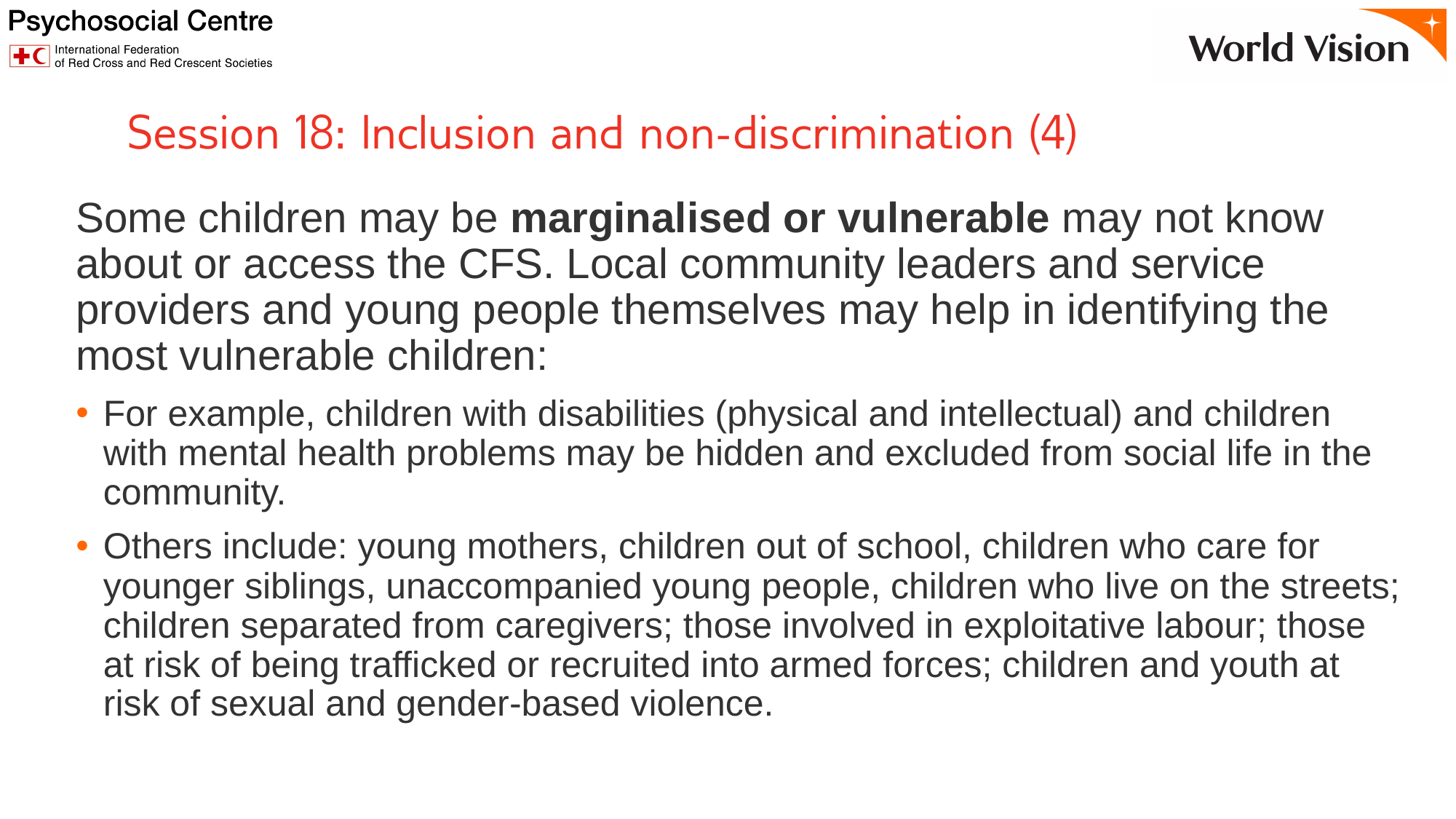

# Session 18: Inclusion and non-discrimination (4)
Some children may be marginalised or vulnerable may not know about or access the CFS. Local community leaders and service providers and young people themselves may help in identifying the most vulnerable children:
For example, children with disabilities (physical and intellectual) and children with mental health problems may be hidden and excluded from social life in the community.
Others include: young mothers, children out of school, children who care for younger siblings, unaccompanied young people, children who live on the streets; children separated from caregivers; those involved in exploitative labour; those at risk of being trafficked or recruited into armed forces; children and youth at risk of sexual and gender-based violence.